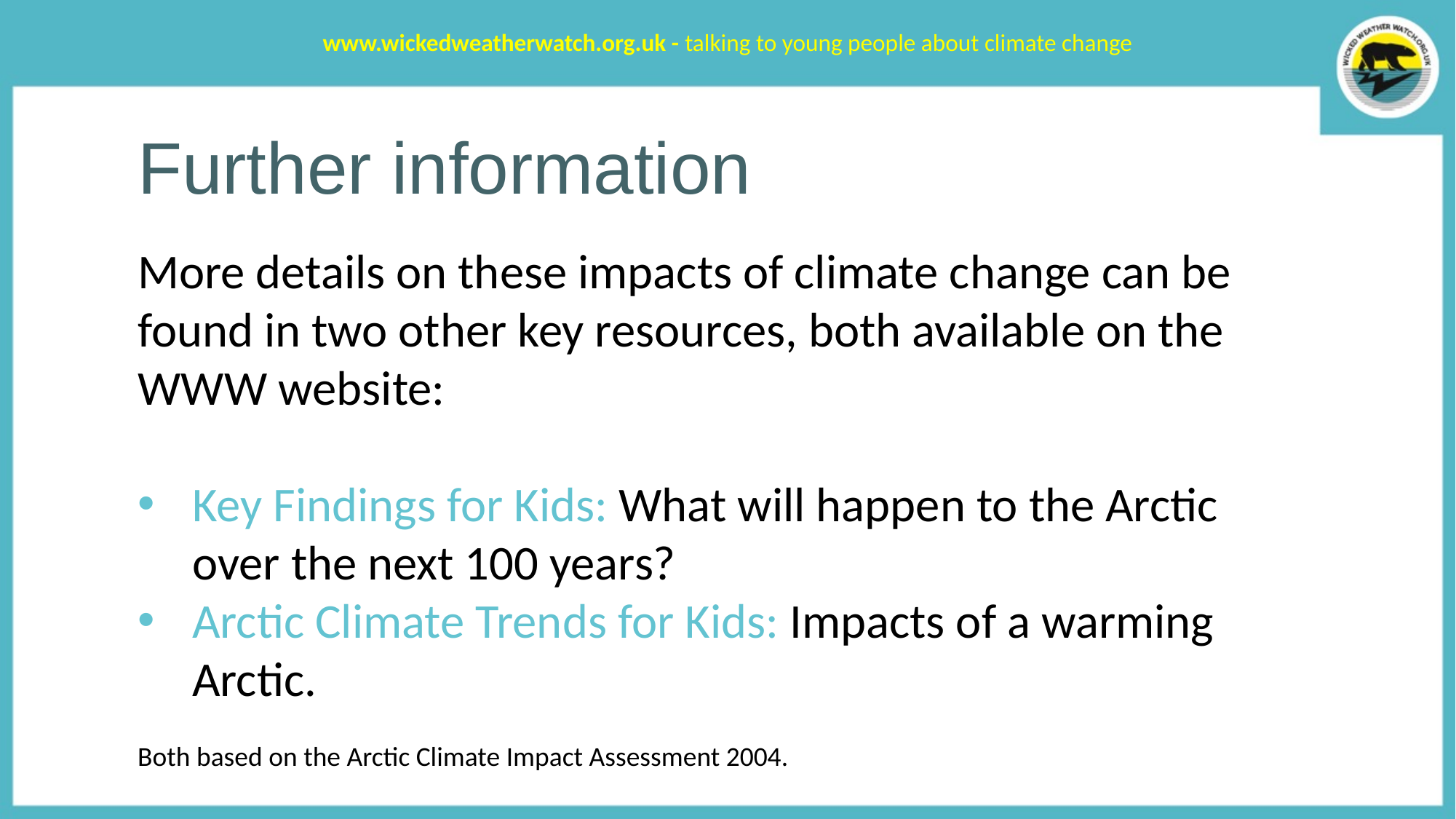

www.wickedweatherwatch.org.uk - talking to young people about climate change
# Further information
More details on these impacts of climate change can be found in two other key resources, both available on the WWW website:

Key Findings for Kids: What will happen to the Arctic over the next 100 years?
Arctic Climate Trends for Kids: Impacts of a warming Arctic.

Both based on the Arctic Climate Impact Assessment 2004.